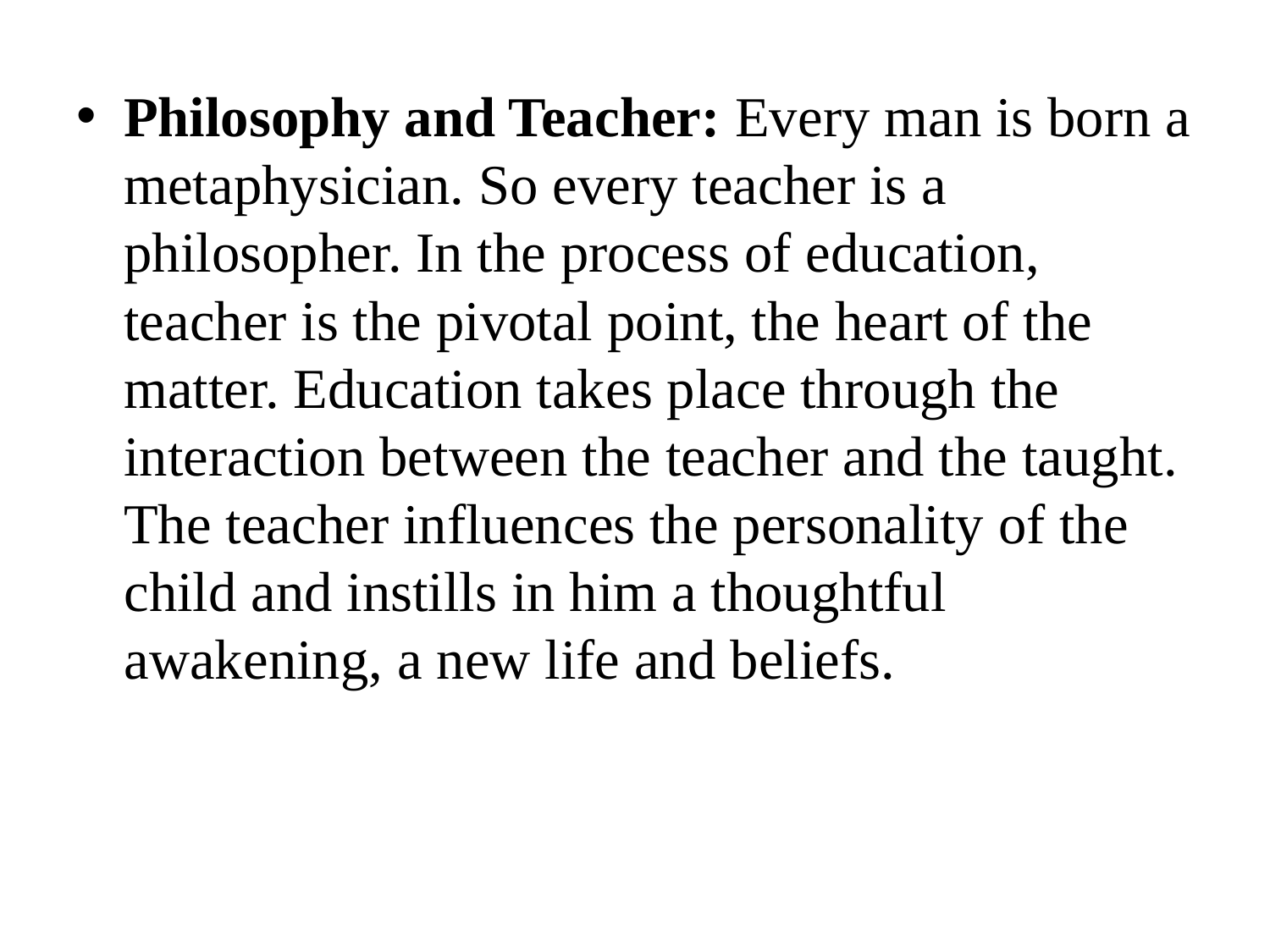

Philosophy and Teacher: Every man is born a metaphysician. So every teacher is a philosopher. In the process of education, teacher is the pivotal point, the heart of the matter. Education takes place through the interaction between the teacher and the taught. The teacher influences the personality of the child and instills in him a thoughtful awakening, a new life and beliefs.